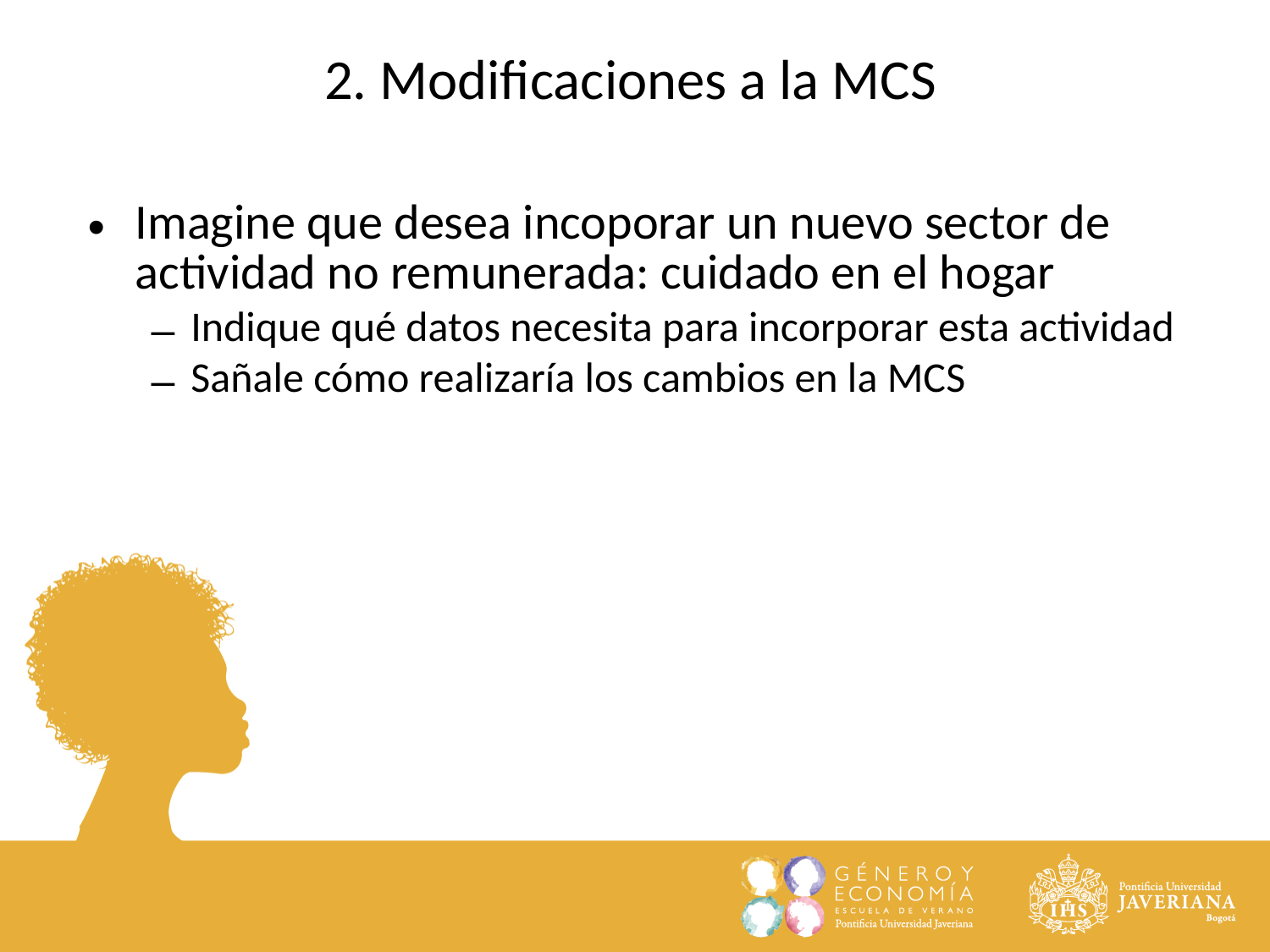

2. Modificaciones a la MCS
Imagine que desea incoporar un nuevo sector de actividad no remunerada: cuidado en el hogar
Indique qué datos necesita para incorporar esta actividad
Sañale cómo realizaría los cambios en la MCS